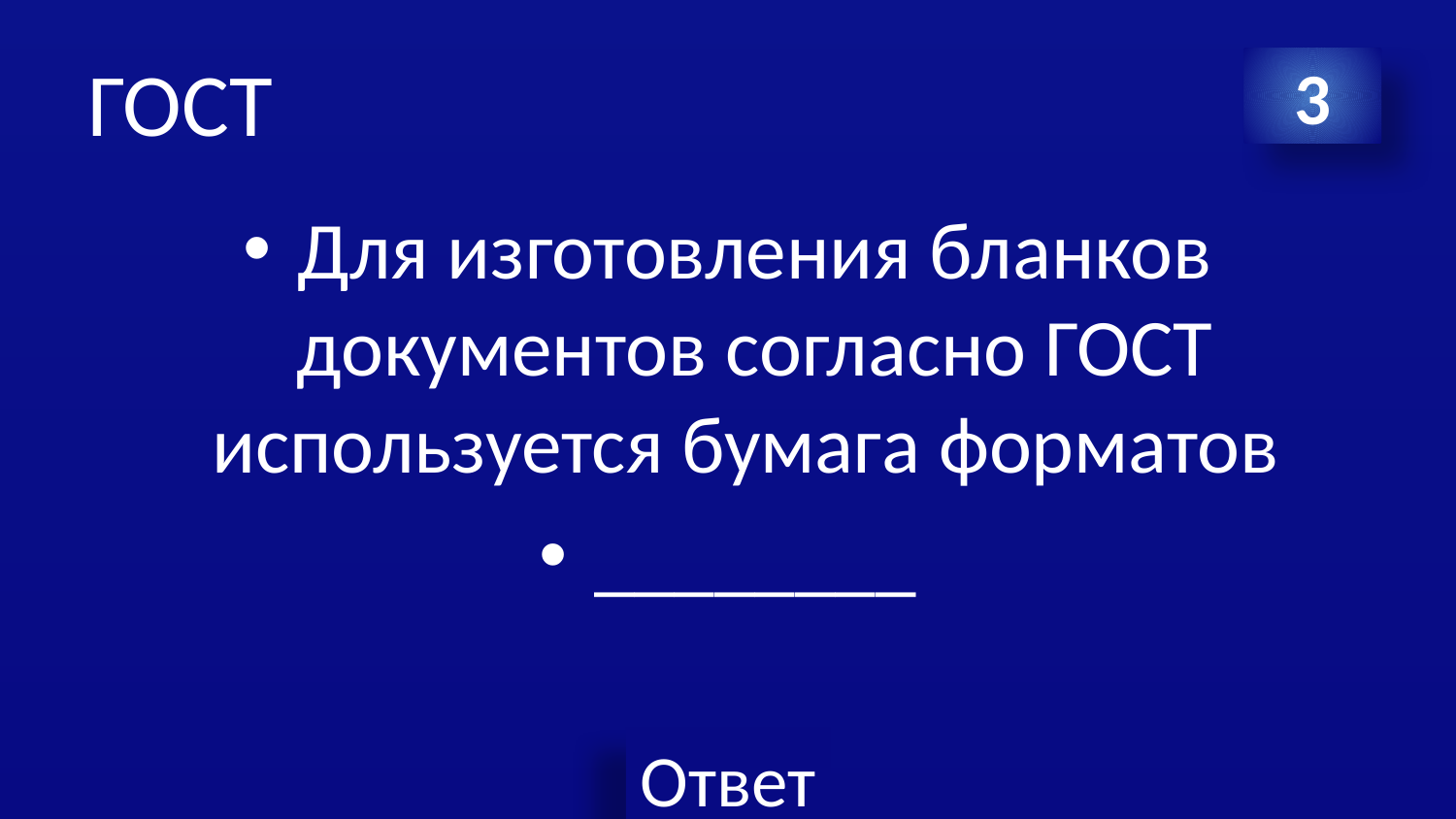

# ГОСТ
3
Для изготовления бланков документов согласно ГОСТ используется бумага форматов
________